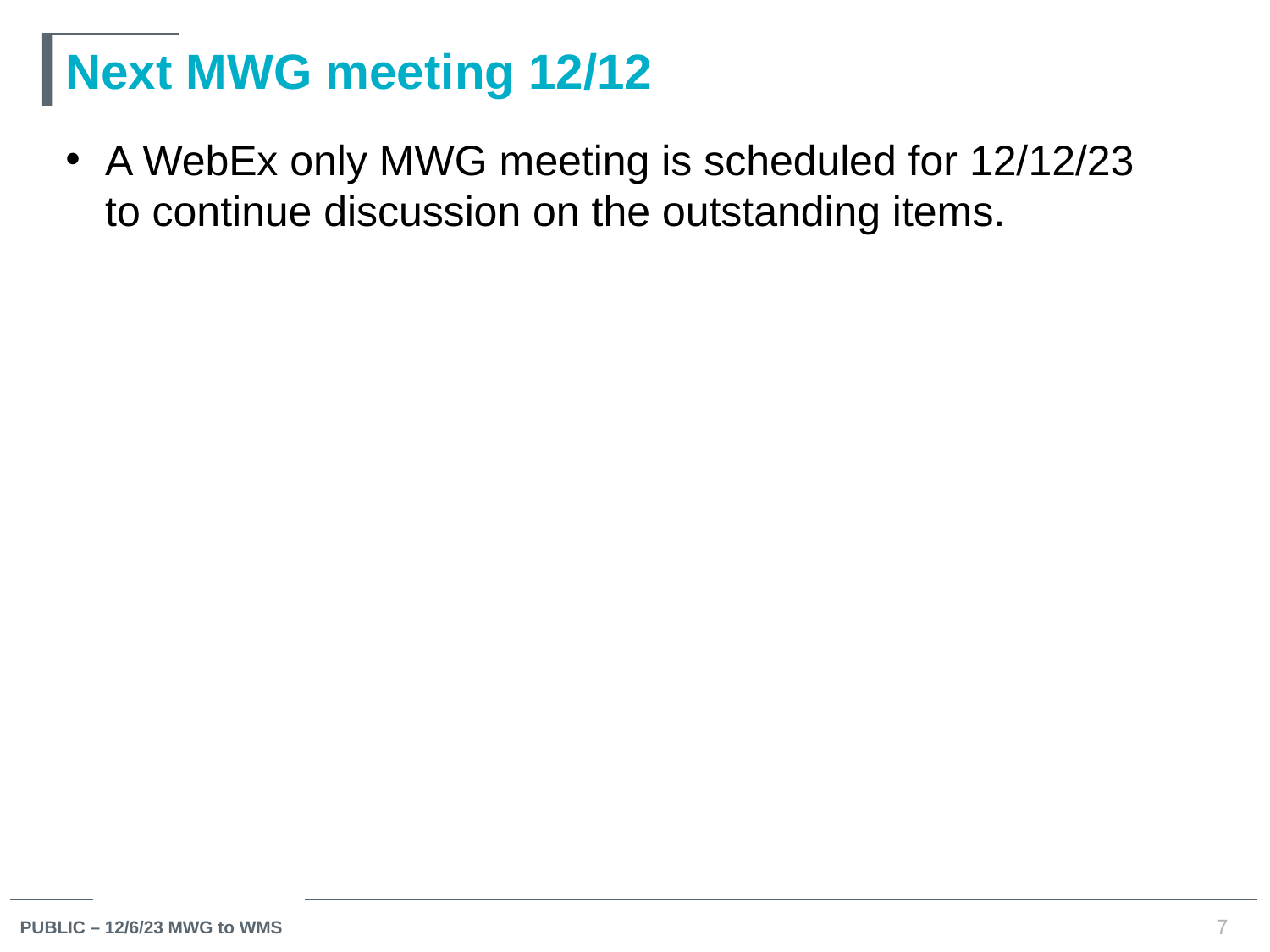

# Next MWG meeting 12/12
A WebEx only MWG meeting is scheduled for 12/12/23 to continue discussion on the outstanding items.
7